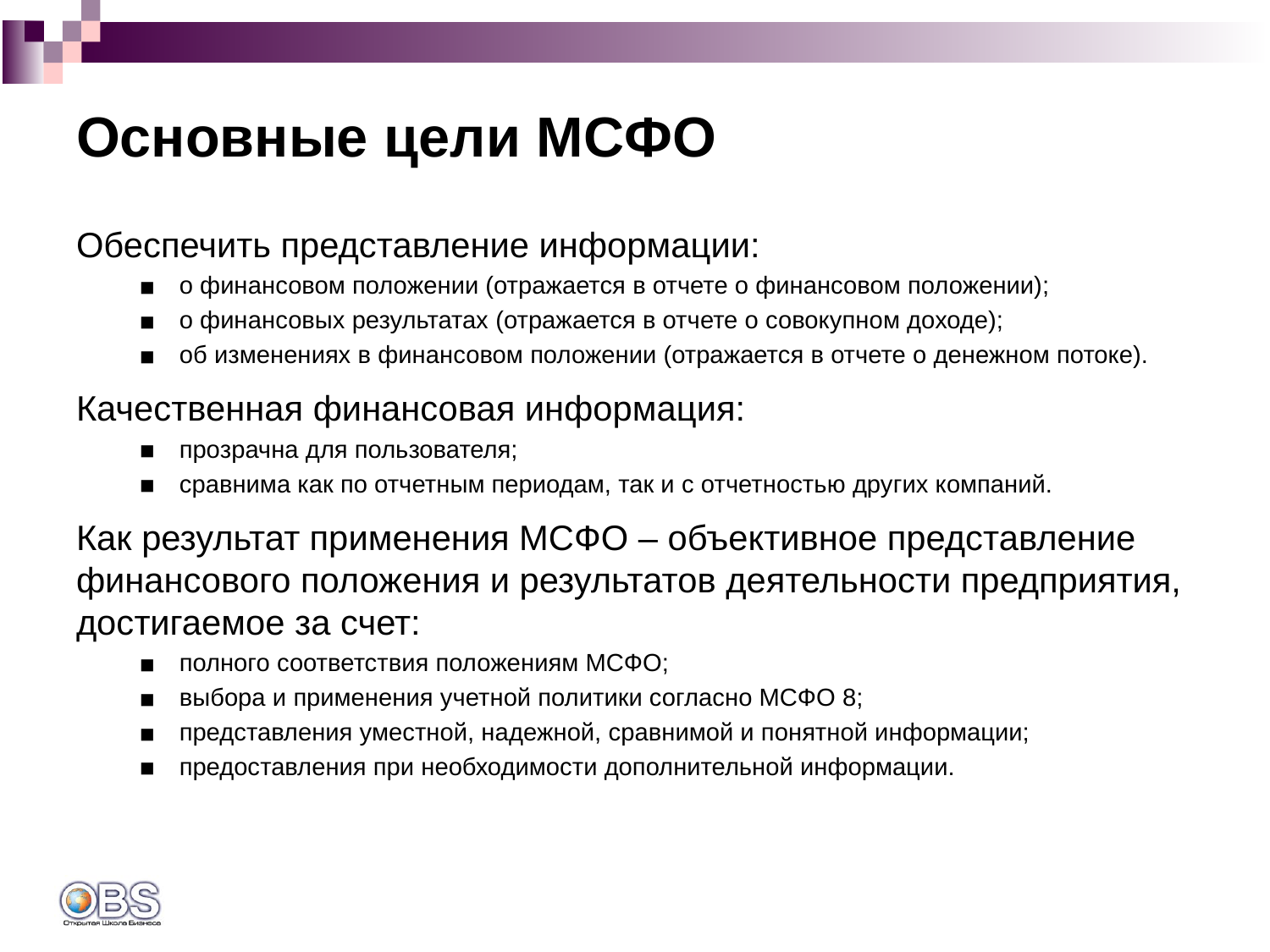

# Основные цели МСФО
Обеспечить представление информации:
о финансовом положении (отражается в отчете о финансовом положении);
о финансовых результатах (отражается в отчете о совокупном доходе);
об изменениях в финансовом положении (отражается в отчете о денежном потоке).
Качественная финансовая информация:
прозрачна для пользователя;
сравнима как по отчетным периодам, так и с отчетностью других компаний.
Как результат применения МСФО – объективное представление финансового положения и результатов деятельности предприятия, достигаемое за счет:
полного соответствия положениям МСФО;
выбора и применения учетной политики согласно МСФО 8;
представления уместной, надежной, сравнимой и понятной информации;
предоставления при необходимости дополнительной информации.